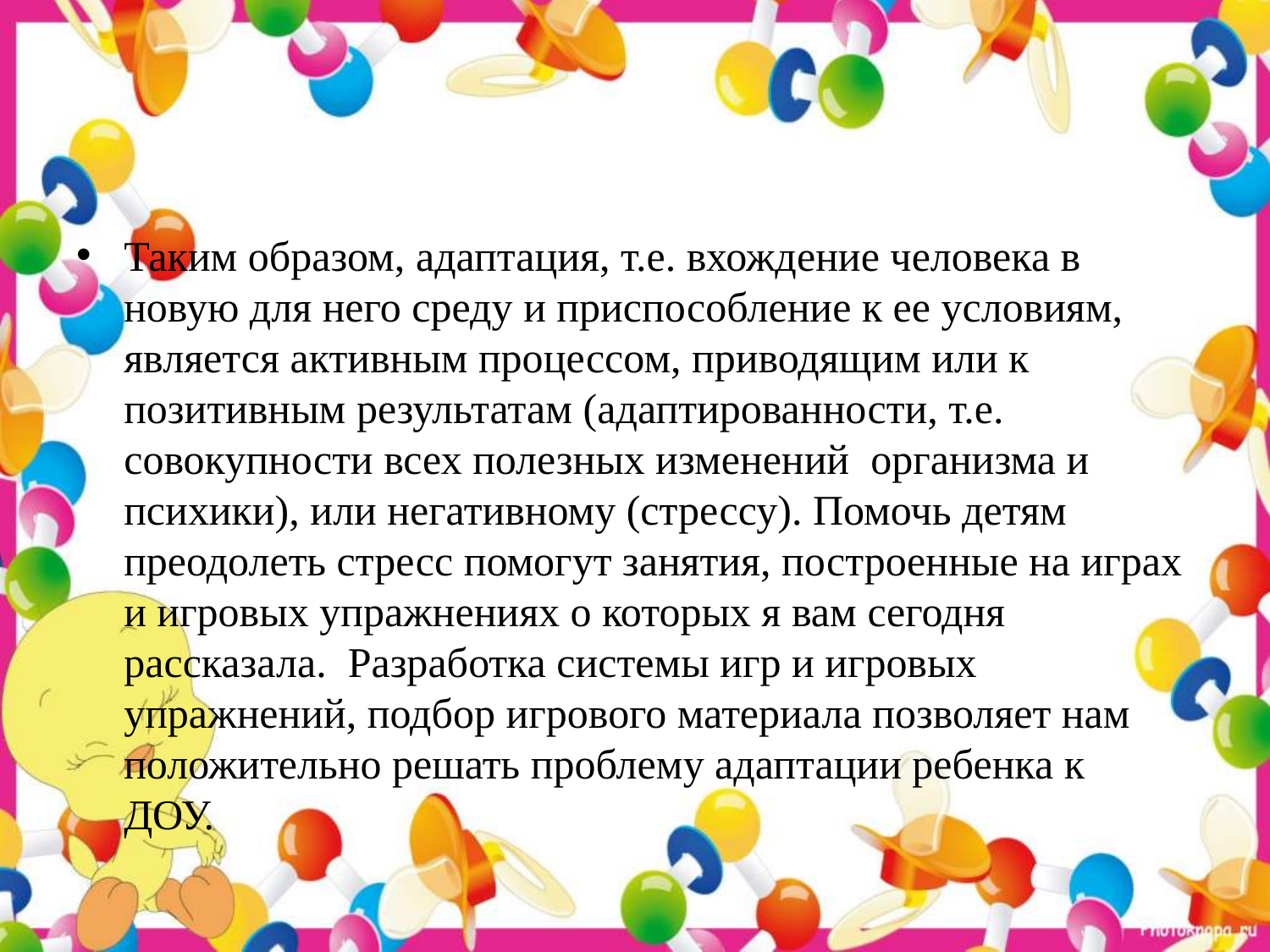

#
Таким образом, адаптация, т.е. вхождение человека в новую для него среду и приспособление к ее условиям, является активным процессом, приводящим или к позитивным результатам (адаптированности, т.е. совокупности всех полезных изменений  организма и психики), или негативному (стрессу). Помочь детям преодолеть стресс помогут занятия, построенные на играх и игровых упражнениях о которых я вам сегодня рассказала.  Разработка системы игр и игровых упражнений, подбор игрового материала позволяет нам положительно решать проблему адаптации ребенка к ДОУ.